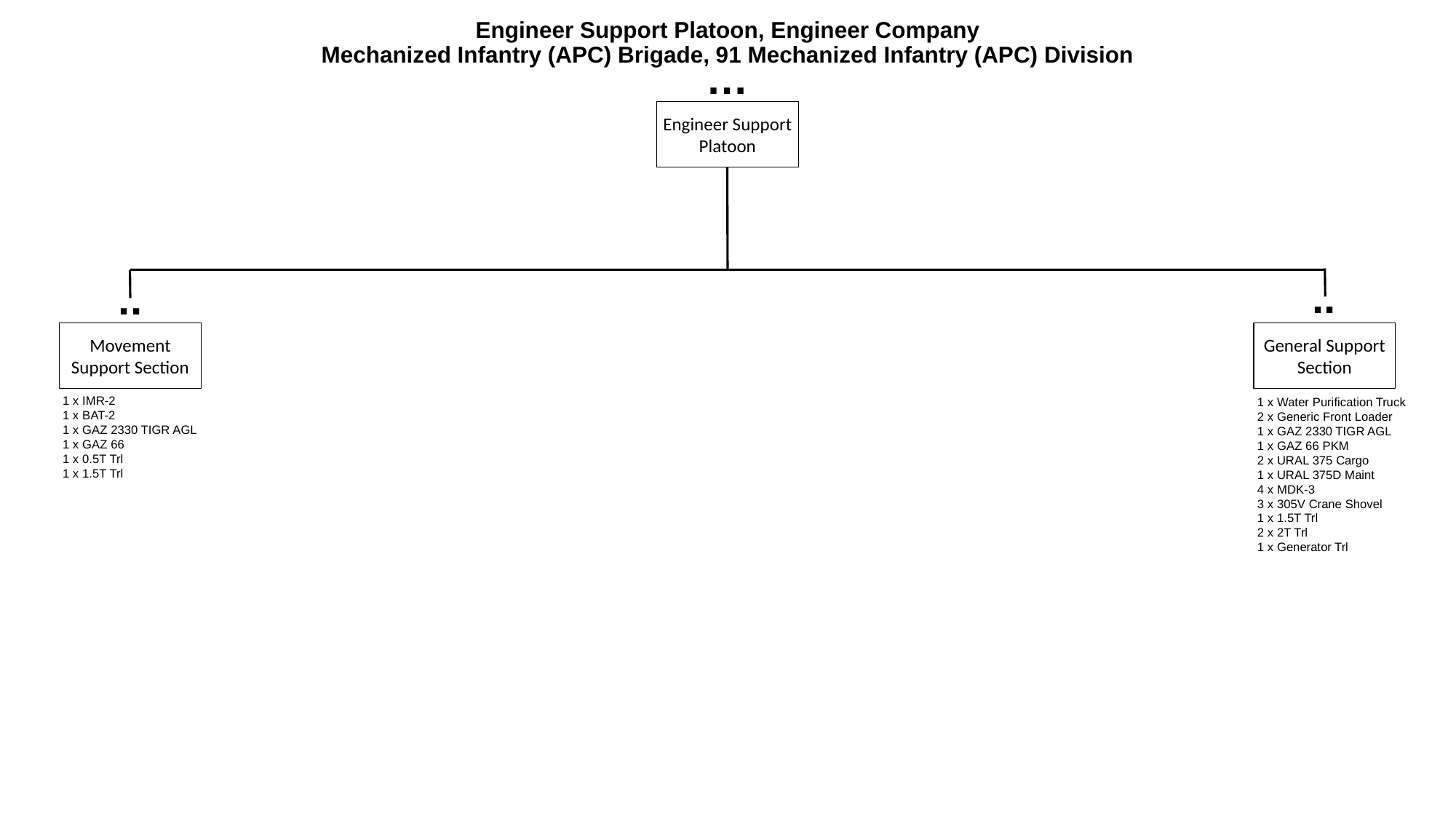

# Engineer Support Platoon, Engineer Company Mechanized Infantry (APC) Brigade, 91 Mechanized Infantry (APC) Division
…
Engineer Support
Platoon
..
..
Movement Support Section
General Support
Section
1 x IMR-2
1 x BAT-2
1 x GAZ 2330 TIGR AGL
1 x GAZ 66
1 x 0.5T Trl
1 x 1.5T Trl
1 x Water Purification Truck
2 x Generic Front Loader
1 x GAZ 2330 TIGR AGL
1 x GAZ 66 PKM
2 x URAL 375 Cargo
1 x URAL 375D Maint
4 x MDK-3
3 x 305V Crane Shovel
1 x 1.5T Trl
2 x 2T Trl
1 x Generator Trl